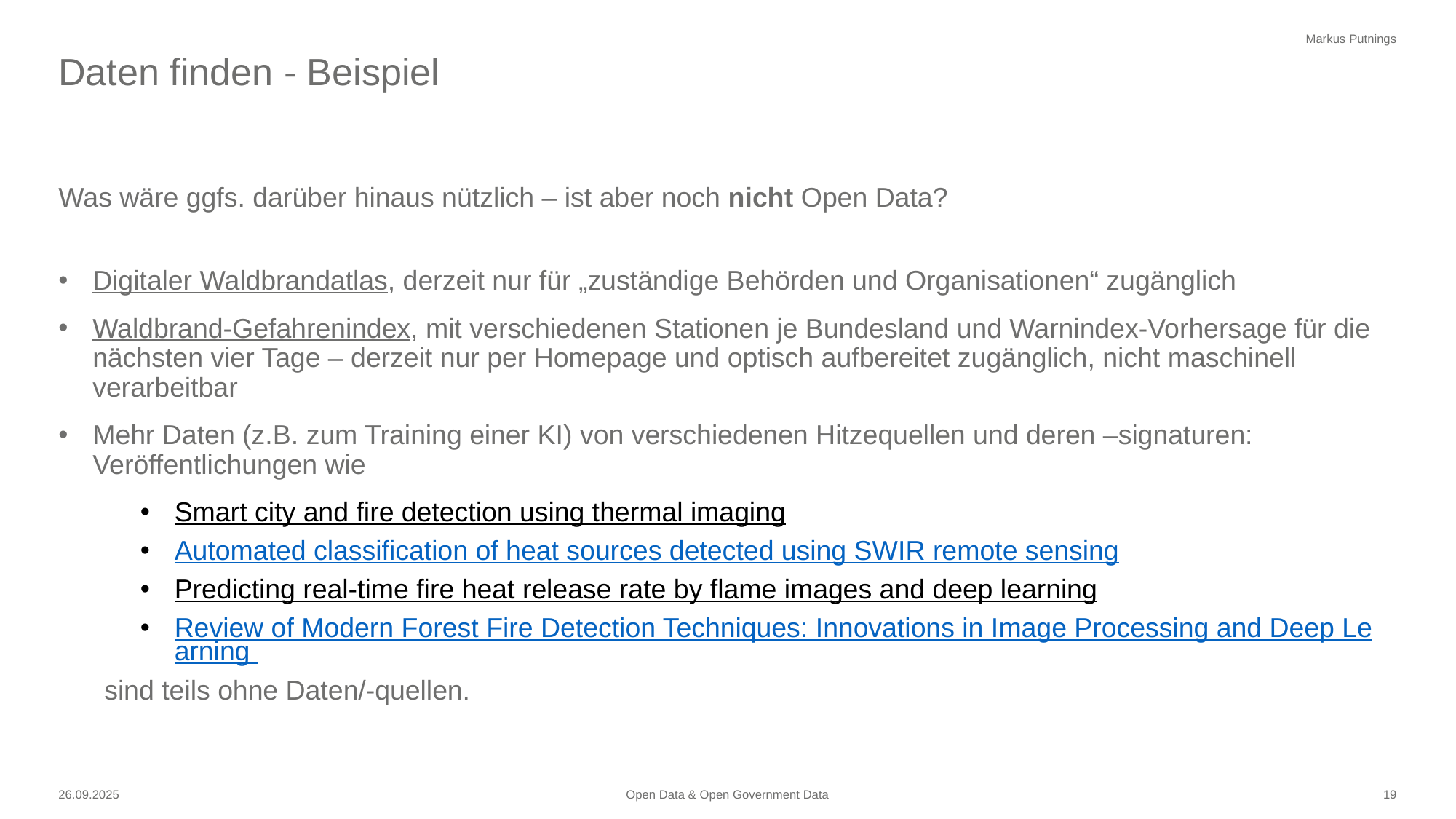

Markus Putnings
Daten finden - Beispiel
Was wäre ggfs. darüber hinaus nützlich – ist aber noch nicht Open Data?

Digitaler Waldbrandatlas, derzeit nur für „zuständige Behörden und Organisationen“ zugänglich
Waldbrand-Gefahrenindex, mit verschiedenen Stationen je Bundesland und Warnindex-Vorhersage für die nächsten vier Tage – derzeit nur per Homepage und optisch aufbereitet zugänglich, nicht maschinell verarbeitbar
Mehr Daten (z.B. zum Training einer KI) von verschiedenen Hitzequellen und deren –signaturen: Veröffentlichungen wie
Smart city and fire detection using thermal imaging
Automated classification of heat sources detected using SWIR remote sensing
Predicting real-time fire heat release rate by flame images and deep learning
Review of Modern Forest Fire Detection Techniques: Innovations in Image Processing and Deep Learning
      sind teils ohne Daten/-quellen.

26.09.2025

Open Data & Open Government Data

19